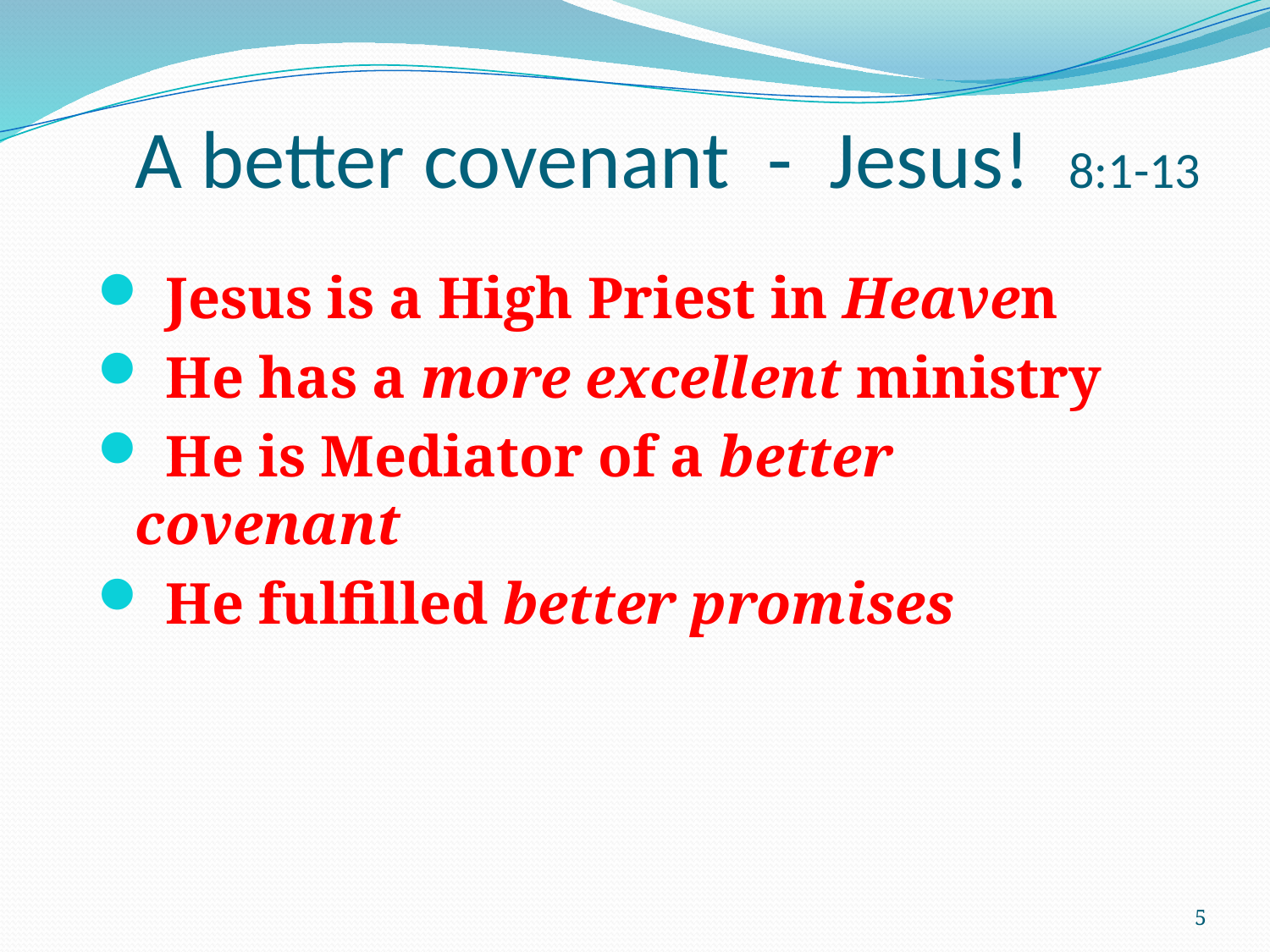

# A better covenant  -  Jesus!  8:1-13
 Jesus is a High Priest in Heaven
 He has a more excellent ministry
 He is Mediator of a better covenant
 He fulfilled better promises

5